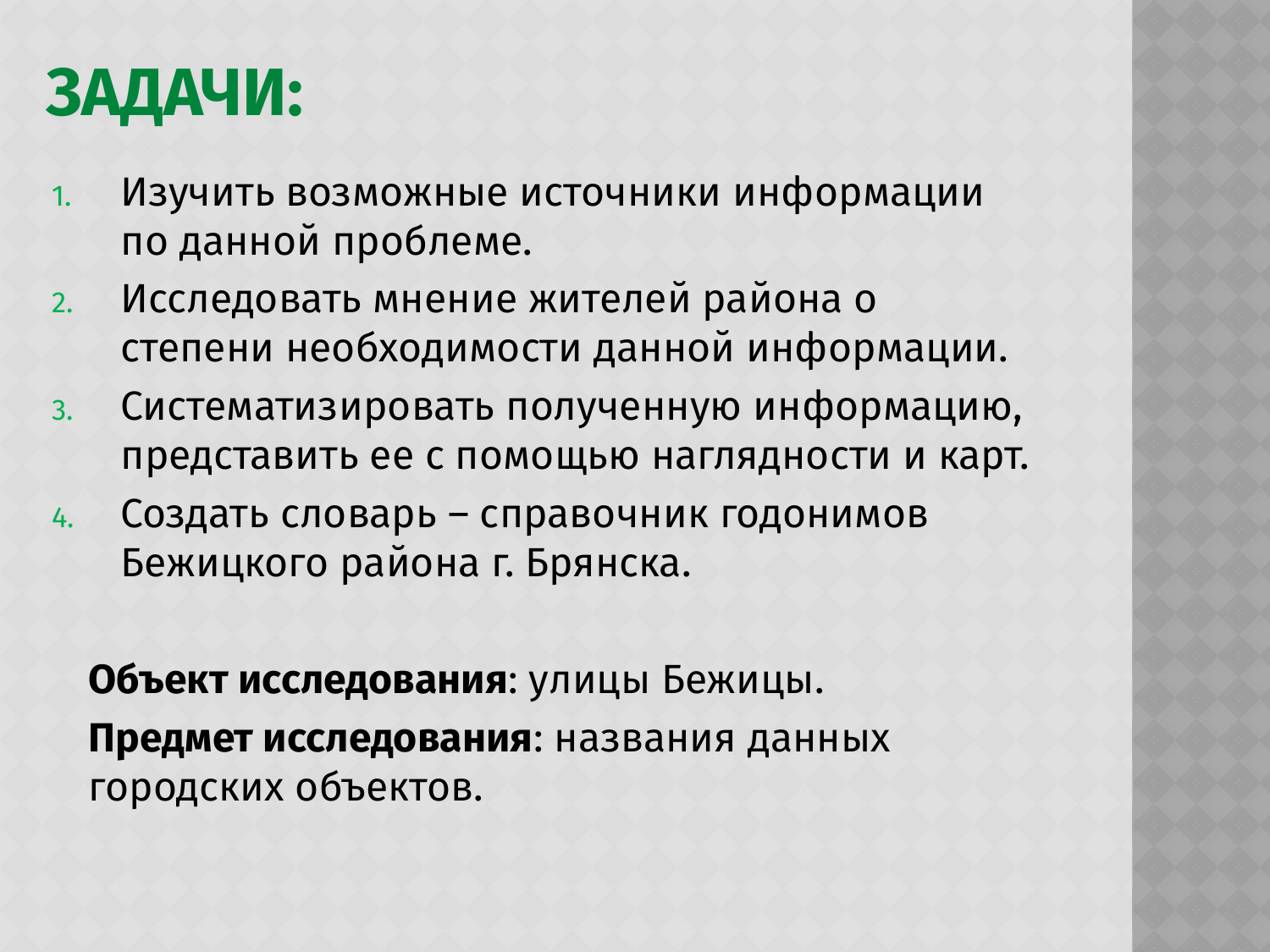

# Задачи:
Изучить возможные источники информации по данной проблеме.
Исследовать мнение жителей района о степени необходимости данной информации.
Систематизировать полученную информацию, представить ее с помощью наглядности и карт.
Создать словарь – справочник годонимов Бежицкого района г. Брянска.

		Объект исследования: улицы Бежицы.
		Предмет исследования: названия данных городских объектов.